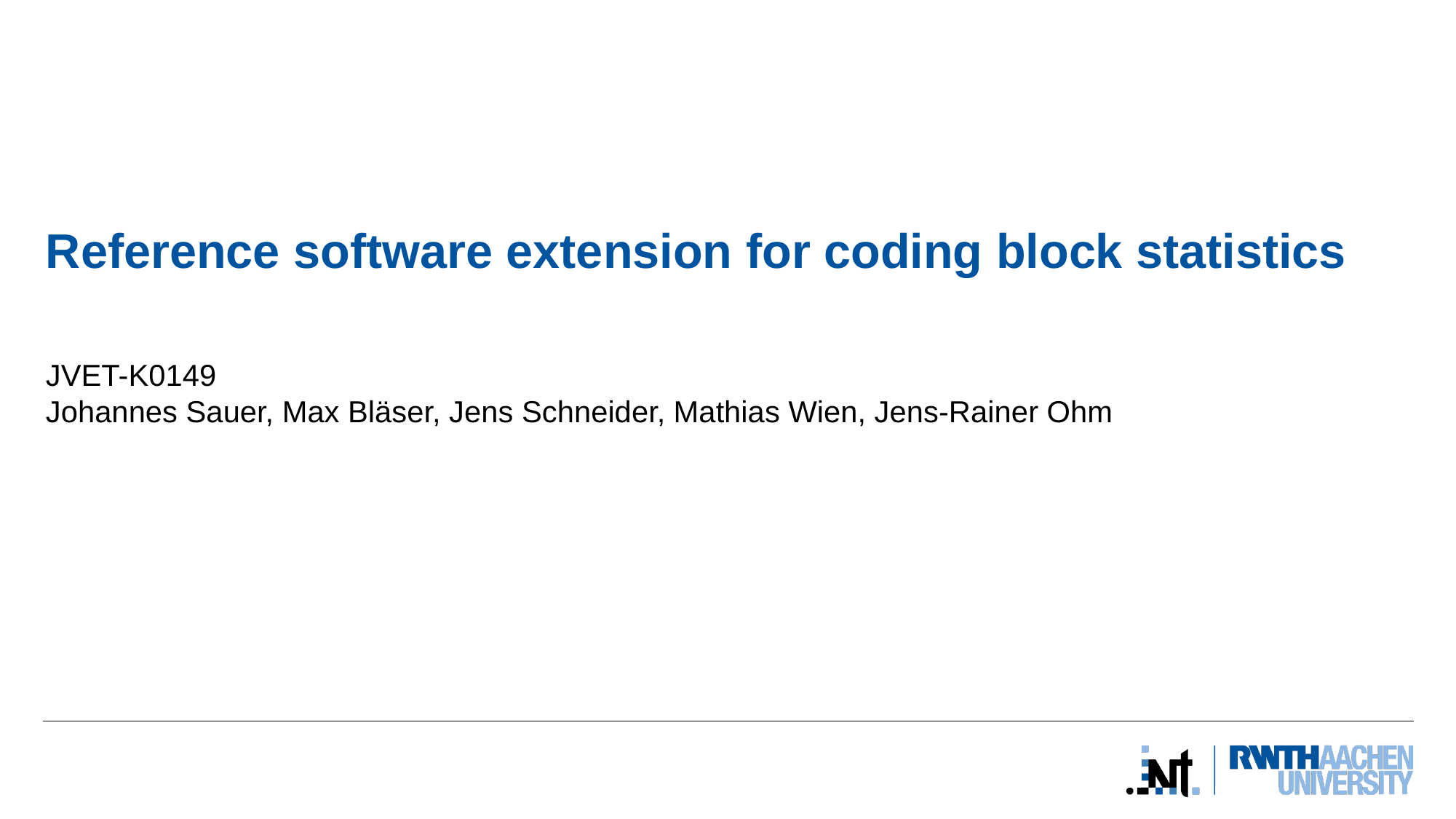

# Reference software extension for coding block statistics
JVET-K0149
Johannes Sauer, Max Bläser, Jens Schneider, Mathias Wien, Jens-Rainer Ohm